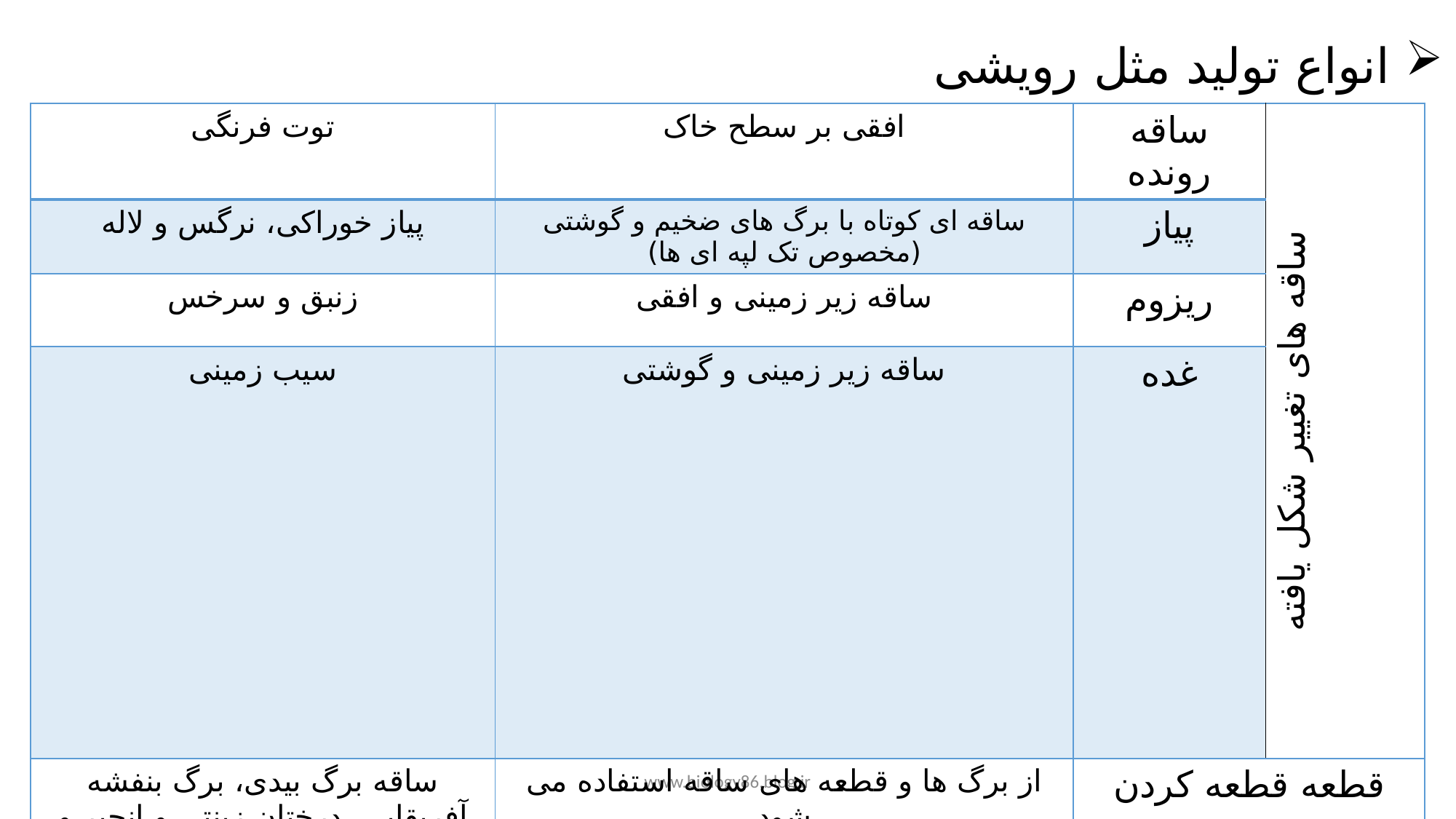

انواع تولید مثل رویشی
| توت فرنگی | افقی بر سطح خاک | ساقه رونده | ساقه های تغییر شکل یافته |
| --- | --- | --- | --- |
| پیاز خوراکی، نرگس و لاله | ساقه ای کوتاه با برگ های ضخیم و گوشتی (مخصوص تک لپه ای ها) | پیاز |  |
| زنبق و سرخس | ساقه زیر زمینی و افقی | ریزوم |  |
| سیب زمینی | ساقه زیر زمینی و گوشتی | غده |  |
| ساقه برگ بیدی، برگ بنفشه آفریقایی، درختان زینتی و انجیر و سیب زمینی و ... | از برگ ها و قطعه های ساقه استفاده می شود | قطعه قطعه کردن |  |
| درخت های میوه و بادام و گل سرخ های دو رگه | ساقه های کوچک و جوان یک گیاه (پیوندک) به ساقه های بزرگتر گیاه دیگر (پایه پیوند) پیوند زده می شود | پیوند زدن |  |
| ارکیده، سیب زمینی و بسیاری از گیاهان آپارتمانی | قطعه هایی از بافت گیاهی به محیط کشت سترون و دارای مواد غذایی منتقل شده و بعد از مدتی از هر قطعه یک گیاه رشد می کند | فن کشت بافت |  |
www.biology86.blog.ir